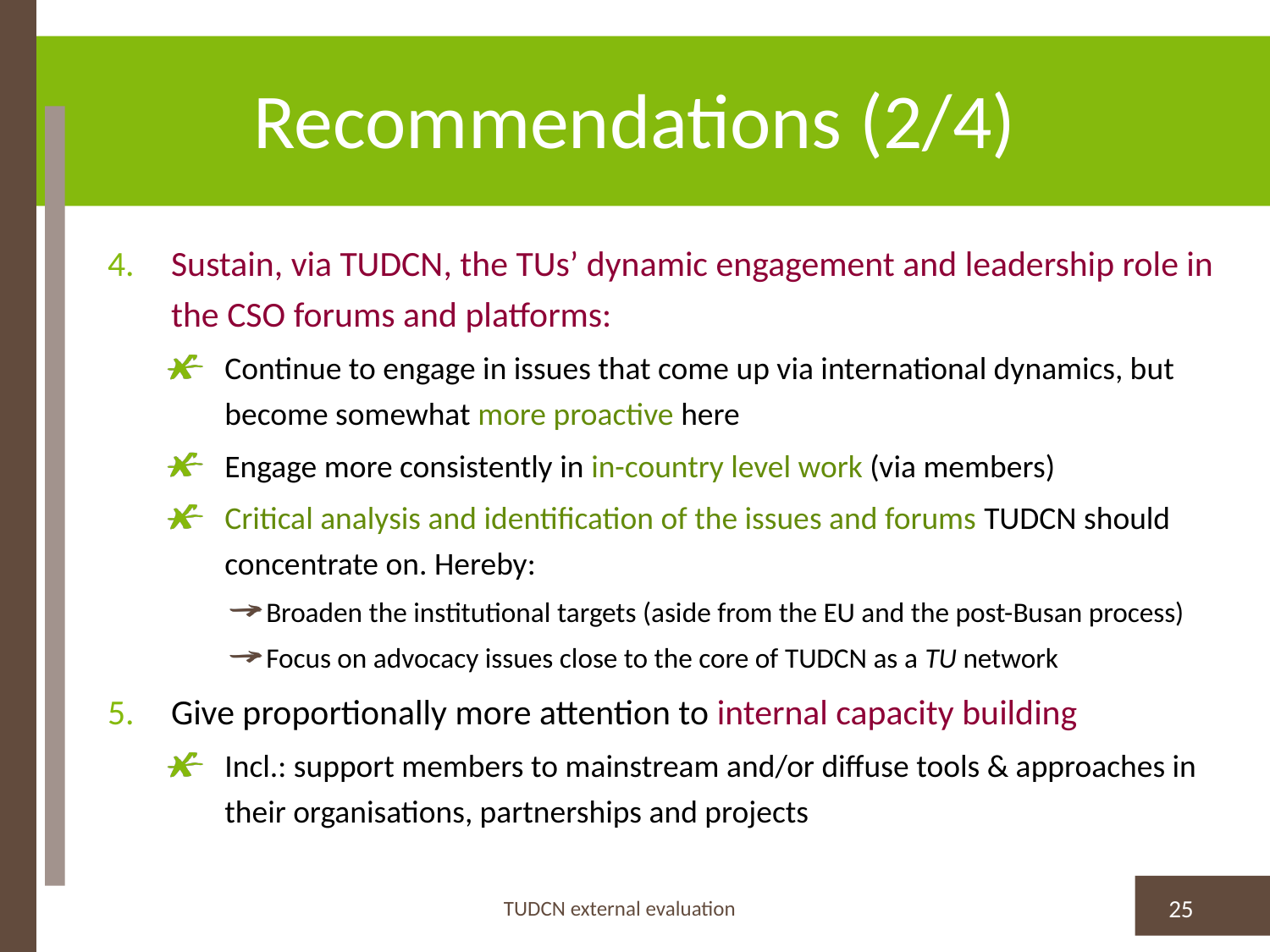

# Recommendations (2/4)
Sustain, via TUDCN, the TUs’ dynamic engagement and leadership role in the CSO forums and platforms:
Continue to engage in issues that come up via international dynamics, but become somewhat more proactive here
Engage more consistently in in-country level work (via members)
Critical analysis and identification of the issues and forums TUDCN should concentrate on. Hereby:
Broaden the institutional targets (aside from the EU and the post-Busan process)
Focus on advocacy issues close to the core of TUDCN as a TU network
Give proportionally more attention to internal capacity building
Incl.: support members to mainstream and/or diffuse tools & approaches in their organisations, partnerships and projects

TUDCN external evaluation
25